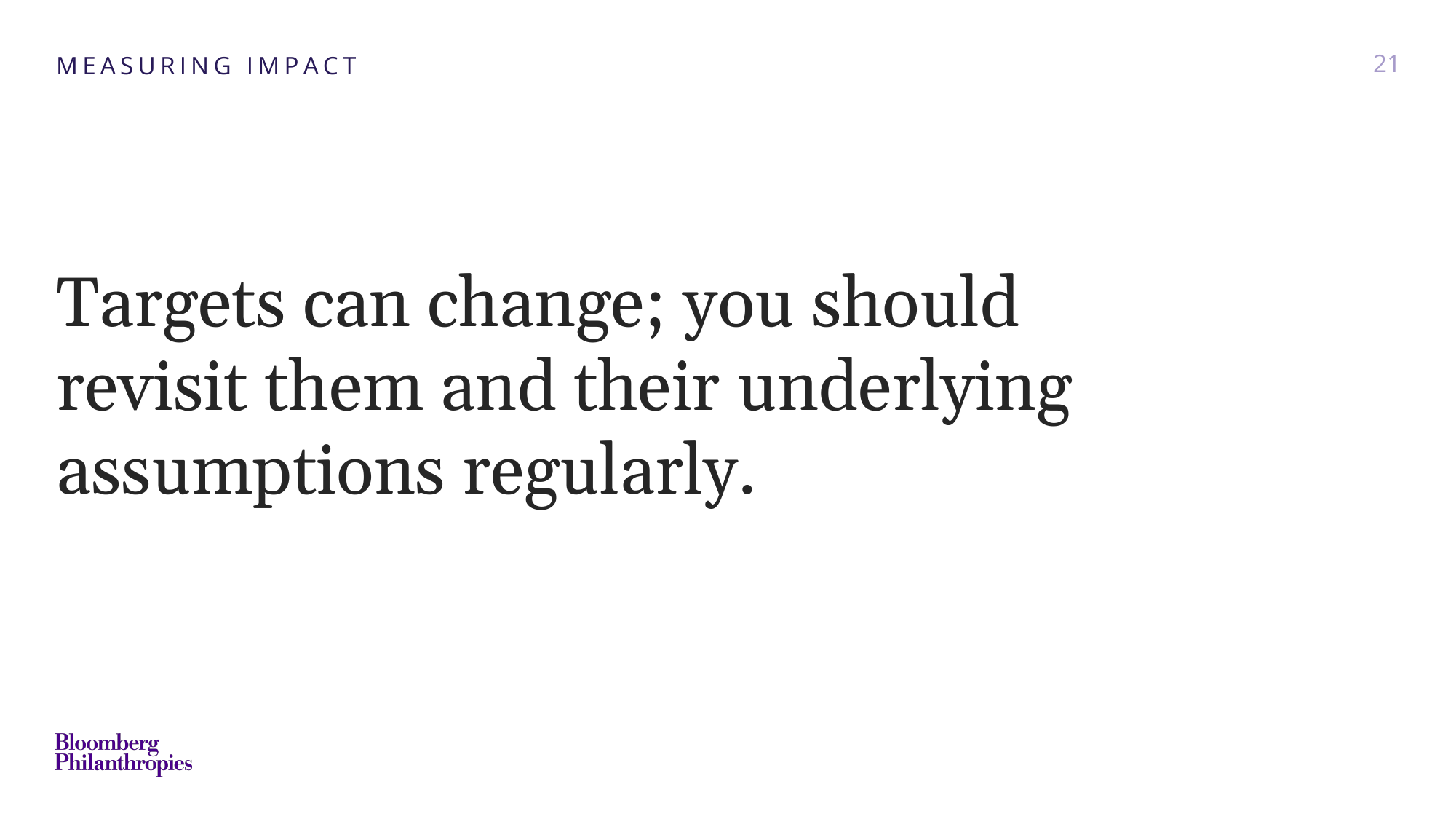

MEASURING IMPACT
21
Targets can change; you should revisit them and their underlying assumptions regularly.